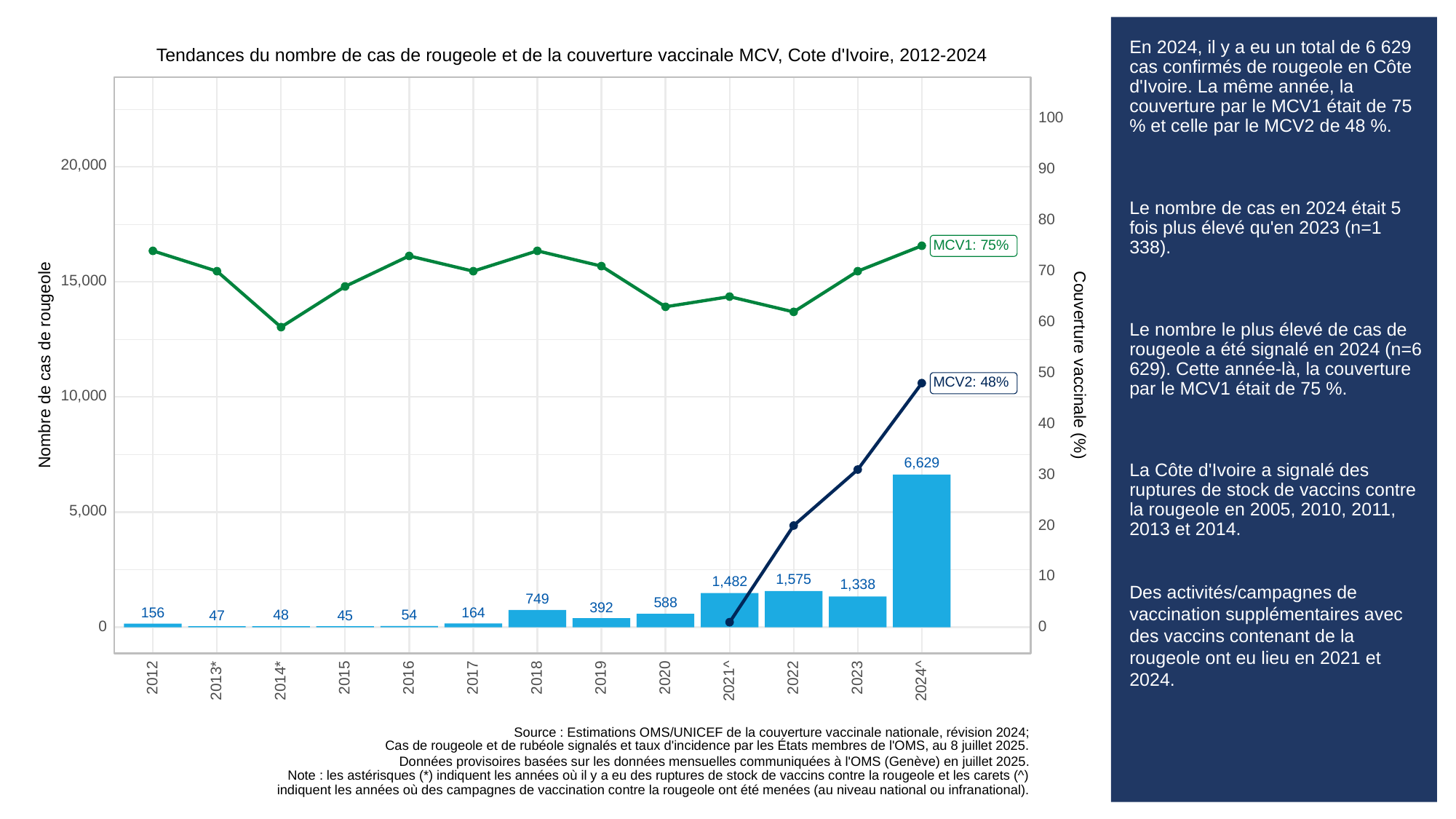

# En 2024, il y a eu un total de 6 629 cas confirmés de rougeole en Côte d'Ivoire. La même année, la couverture par le MCV1 était de 75 % et celle par le MCV2 de 48 %.

Le nombre de cas en 2024 était 5 fois plus élevé qu'en 2023 (n=1 338).

Le nombre le plus élevé de cas de rougeole a été signalé en 2024 (n=6 629). Cette année-là, la couverture par le MCV1 était de 75 %.

La Côte d'Ivoire a signalé des ruptures de stock de vaccins contre la rougeole en 2005, 2010, 2011, 2013 et 2014.

Des activités/campagnes de vaccination supplémentaires avec des vaccins contenant de la rougeole ont eu lieu en 2021 et 2024.

Tendances du nombre de cas de rougeole et de la couverture vaccinale MCV, Cote d'Ivoire, 2012-2024

100
20,000
90

80

MCV1: 75%

70

15,000

60

Couverture vaccinale (%)
Nombre de cas de rougeole
50

MCV2: 48%

10,000

40

6,629

30

5,000

20

10
1,575
1,482
1,338

749

588
392
164
156

54
48
45
47

0
0

2023
2012
2015
2016
2017
2018
2019
2020
2022
2013*
2014*
2021^
2024^
Source : Estimations OMS/UNICEF de la couverture vaccinale nationale, révision 2024;
Cas de rougeole et de rubéole signalés et taux d'incidence par les États membres de l'OMS, au 8 juillet 2025.
Données provisoires basées sur les données mensuelles communiquées à l'OMS (Genève) en juillet 2025.
Note : les astérisques (*) indiquent les années où il y a eu des ruptures de stock de vaccins contre la rougeole et les carets (^)
indiquent les années où des campagnes de vaccination contre la rougeole ont été menées (au niveau national ou infranational).